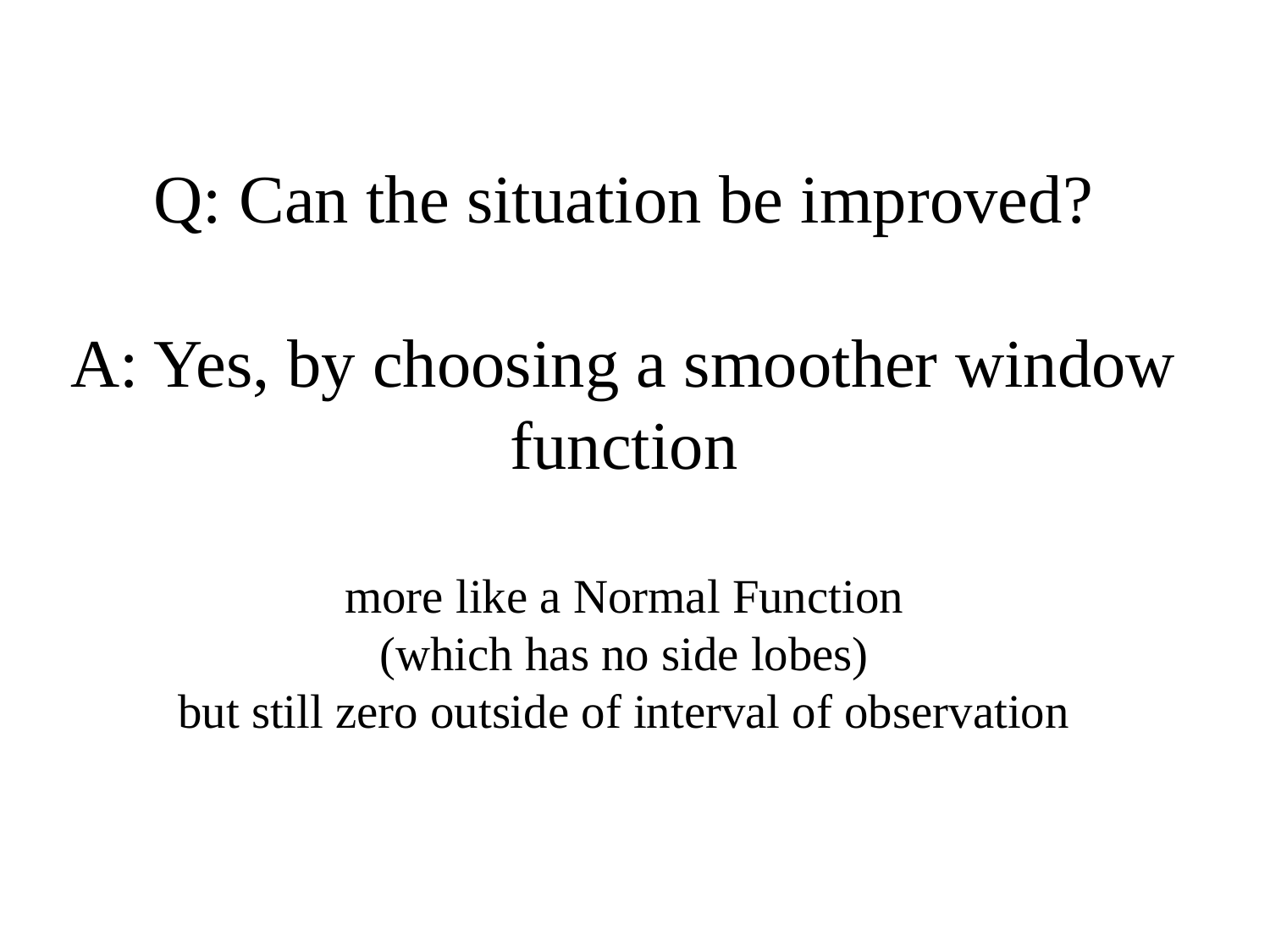

# Q: Can the situation be improved? A: Yes, by choosing a smoother window function more like a Normal Function (which has no side lobes) but still zero outside of interval of observation